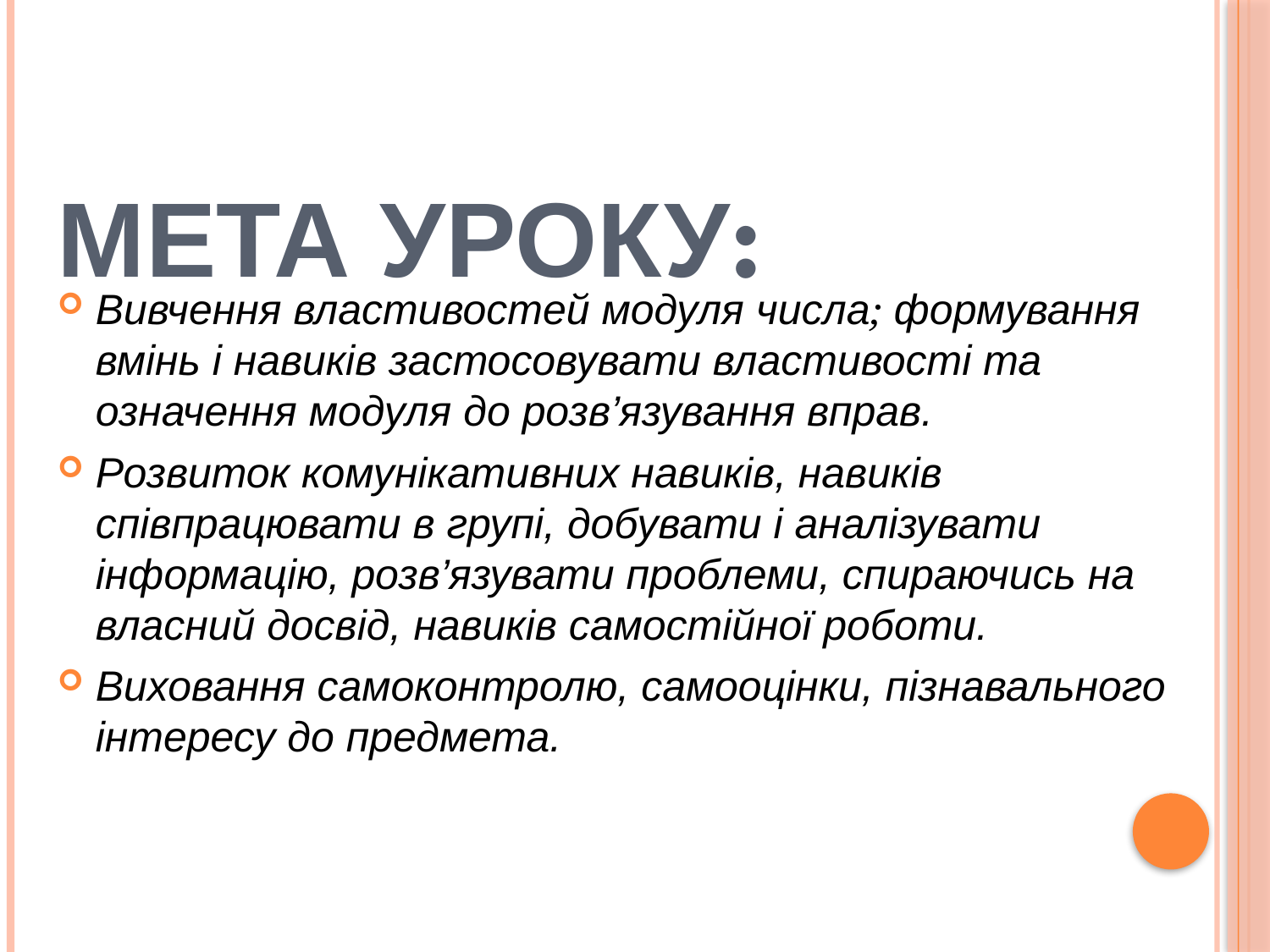

# Мета уроку:
Вивчення властивостей модуля числа; формування вмінь і навиків застосовувати властивості та означення модуля до розв’язування вправ.
Розвиток комунікативних навиків, навиків співпрацювати в групі, добувати і аналізувати інформацію, розв’язувати проблеми, спираючись на власний досвід, навиків самостійної роботи.
Виховання самоконтролю, самооцінки, пізнавального інтересу до предмета.